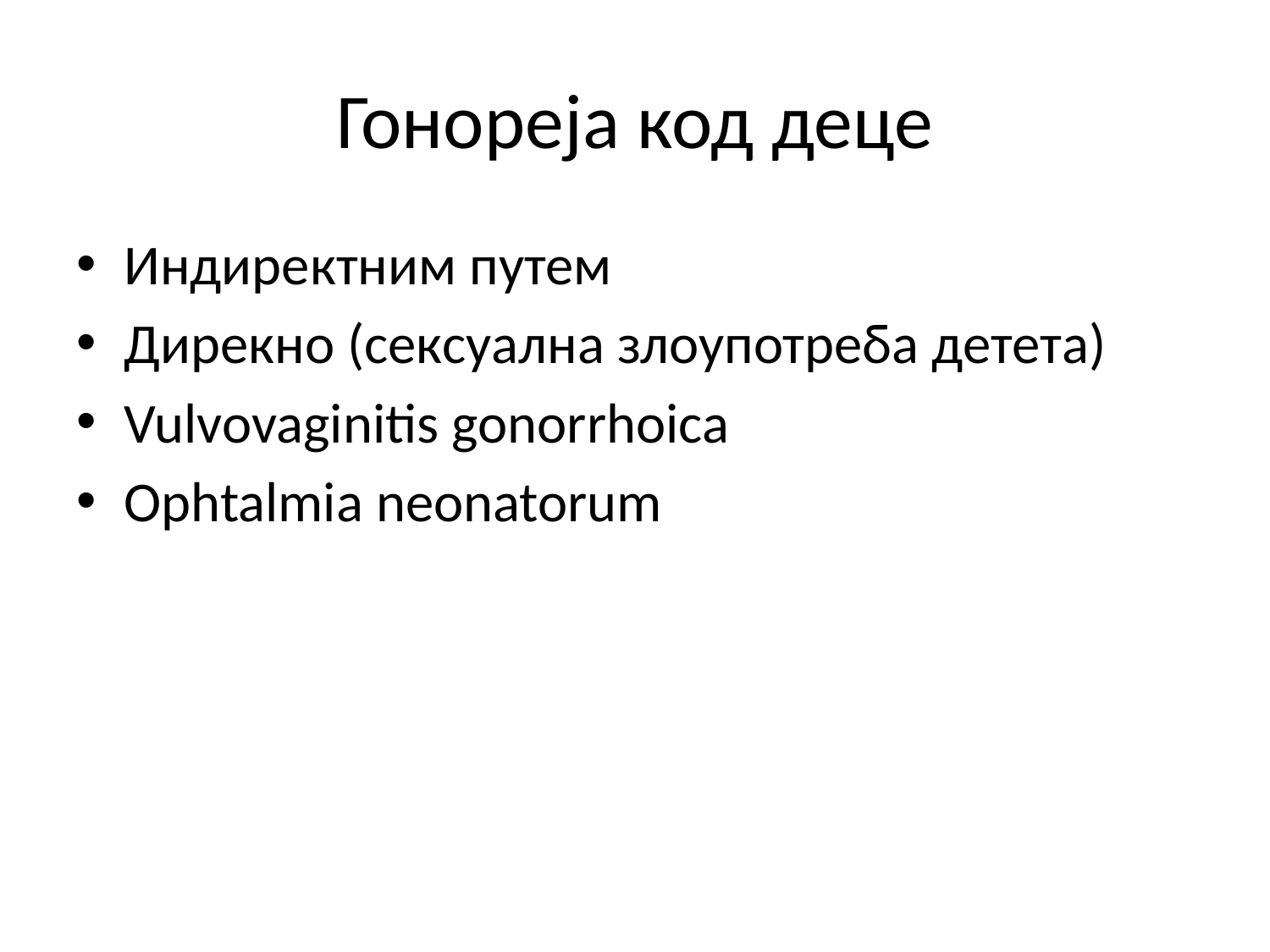

# Гонореја код деце
Индиректним путем
Дирекно (сексуална злоупотреба детета)
Vulvovaginitis gonorrhoica
Ophtalmia neonatorum